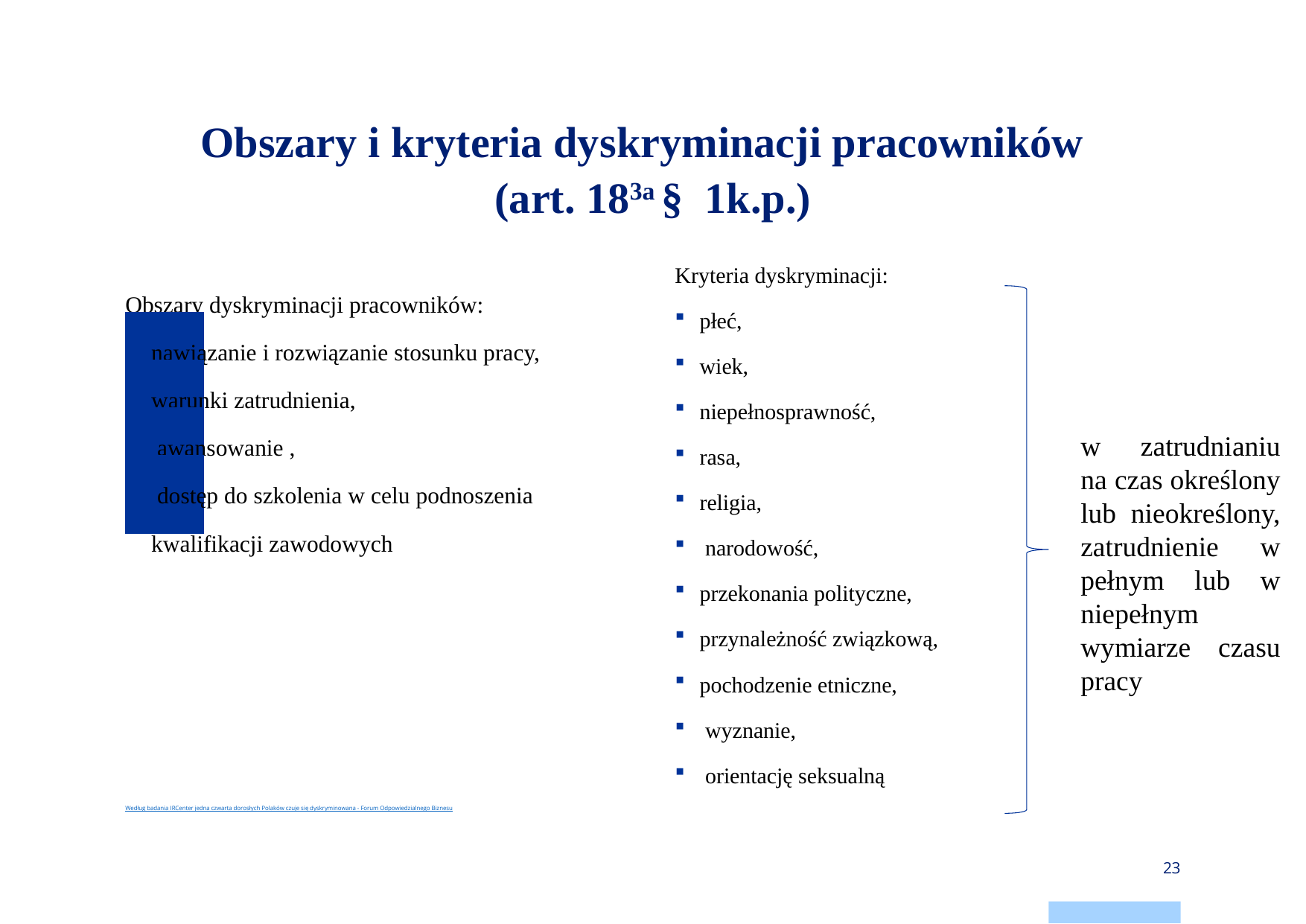

# Obszary i kryteria dyskryminacji pracowników (art. 183a §  1k.p.)
Kryteria dyskryminacji:
płeć,
wiek,
niepełnosprawność,
rasa,
religia,
 narodowość,
przekonania polityczne,
przynależność związkową,
pochodzenie etniczne,
 wyznanie,
 orientację seksualną

Obszary dyskryminacji pracowników:
nawiązanie i rozwiązanie stosunku pracy,
warunki zatrudnienia,
 awansowanie ,
 dostęp do szkolenia w celu podnoszenia kwalifikacji zawodowych

Według badania IRCenter jedna czwarta dorosłych Polaków czuje się dyskryminowana - Forum Odpowiedzialnego Biznesu

w zatrudnianiu na czas określony lub nieokreślony, zatrudnienie w pełnym lub w niepełnym wymiarze czasu pracy
23